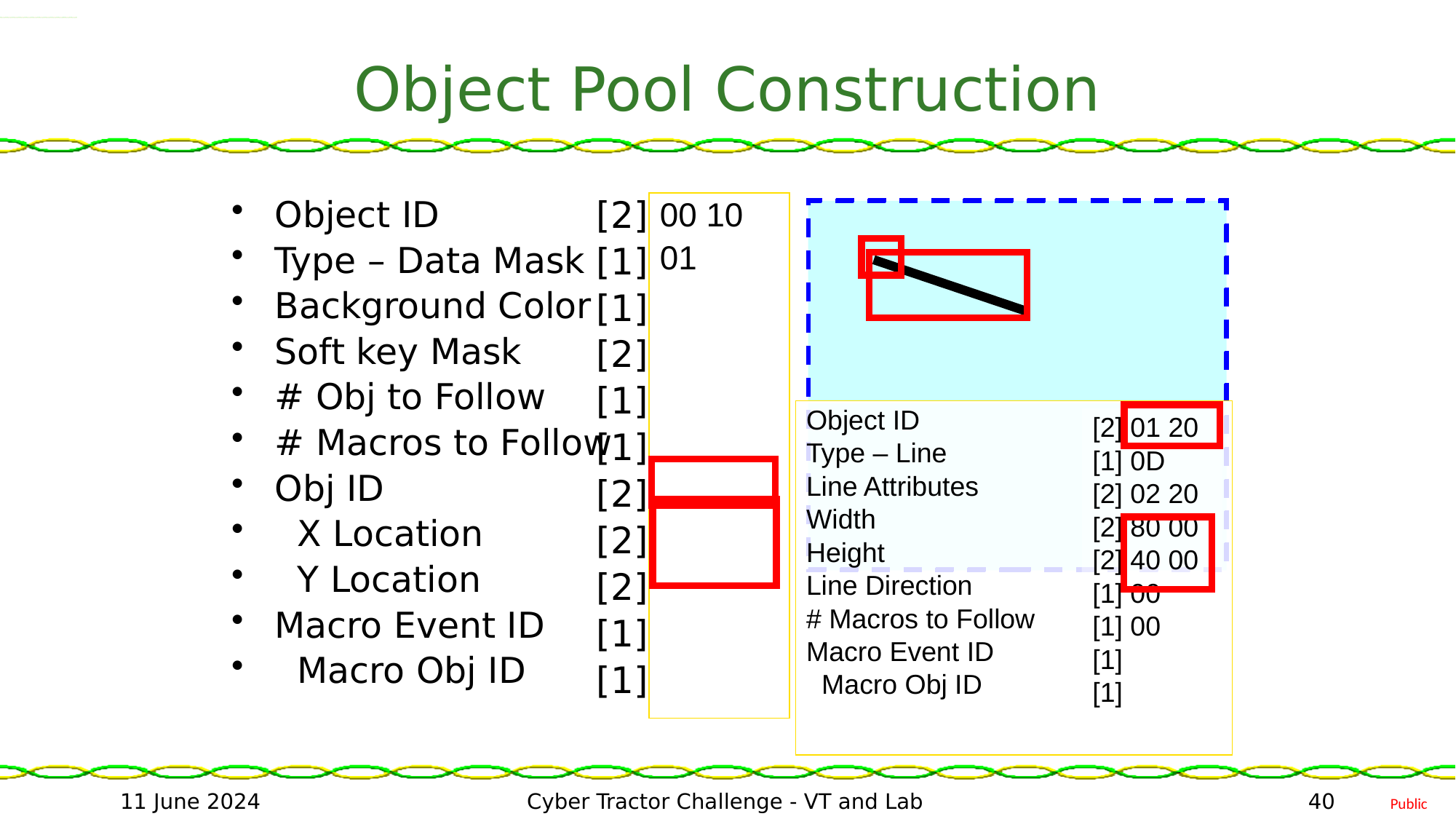

# Object Pool Construction
Object ID
Type – Data Mask
Background Color
Soft key Mask
# Obj to Follow
# Macros to Follow
Obj ID
  X Location
  Y Location
Macro Event ID
  Macro Obj ID
[2]
[1]
[1]
[2]
[1]
[1]
[2]
[2]
[2]
[1]
[1]
00 10
01
34
34 12
01
00
01 20
40 00
40 00

Object ID
Type – Line
Line Attributes
Width
Height
Line Direction
# Macros to Follow
Macro Event ID
  Macro Obj ID
[2] 01 20
[1] 0D
[2] 02 20
[2] 80 00
[2] 40 00
[1] 00
[1] 00
[1]
[1]

11 June 2024
Cyber Tractor Challenge - VT and Lab
40